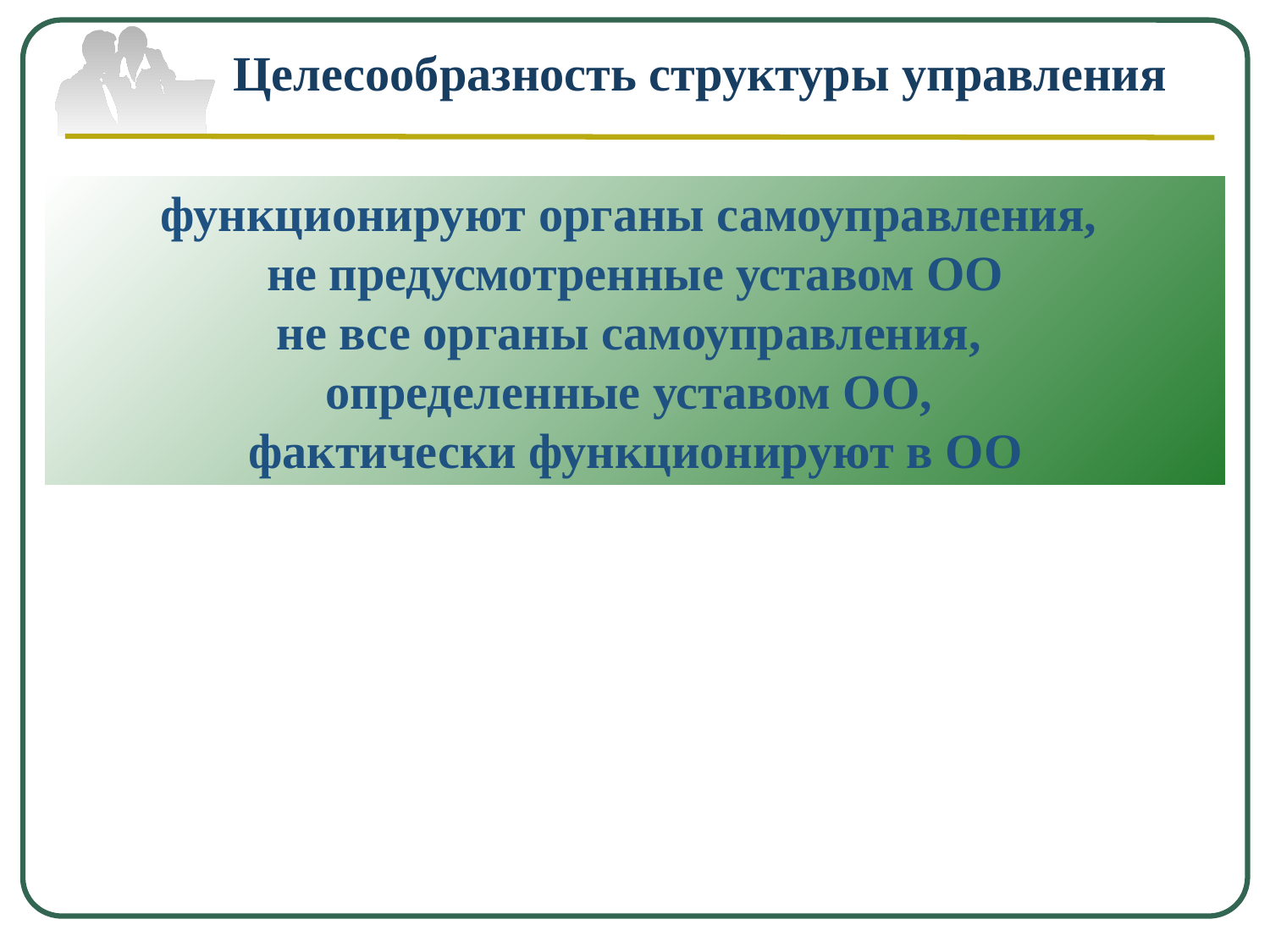

Целесообразность структуры управления
функционируют органы самоуправления,
не предусмотренные уставом ОО
не все органы самоуправления,
определенные уставом ОО,
фактически функционируют в ОО